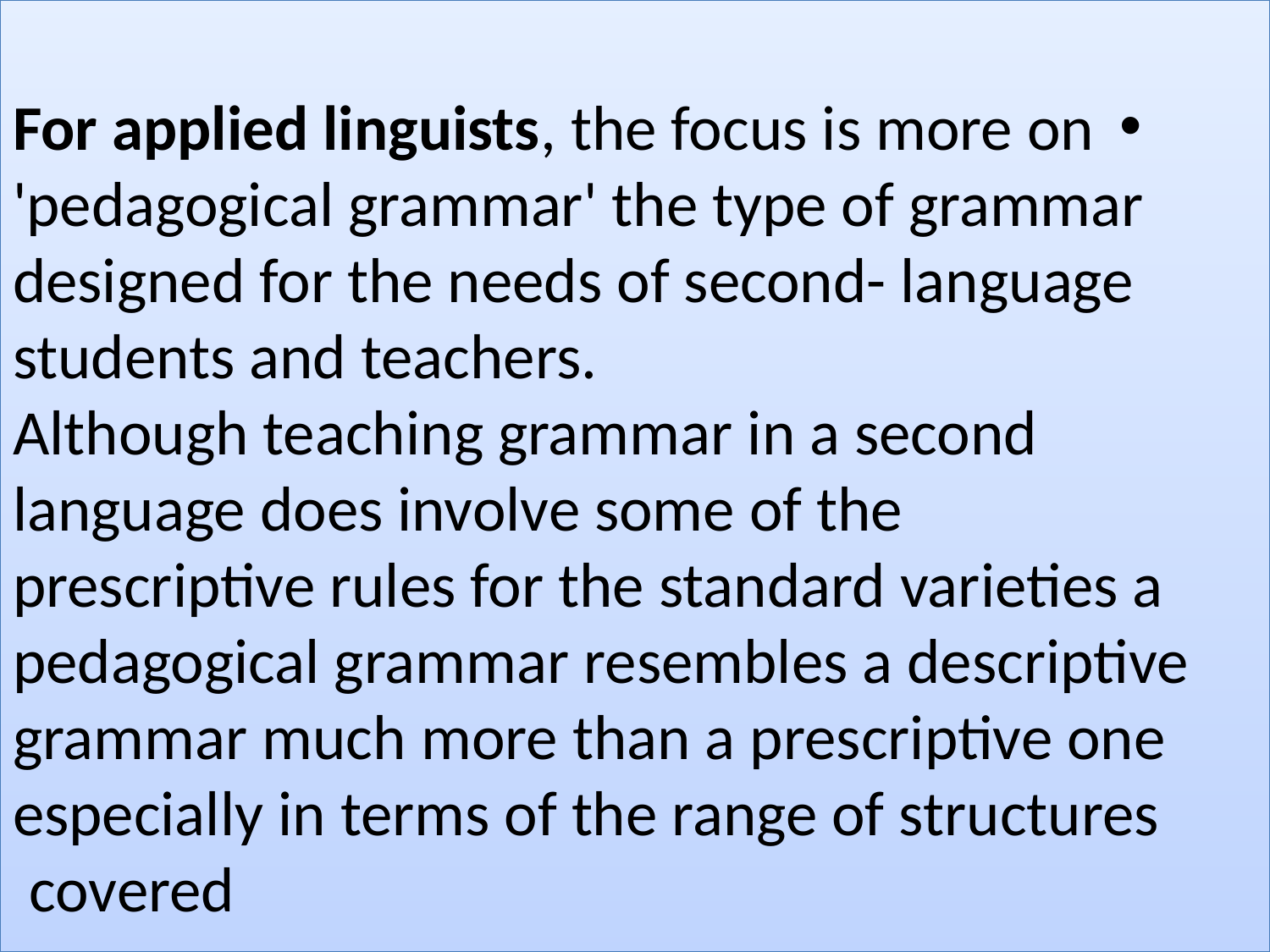

For applied linguists, the focus is more on 'pedagogical grammar' the type of grammar designed for the needs of second- language students and teachers.
Although teaching grammar in a second language does involve some of the prescriptive rules for the standard varieties a pedagogical grammar resembles a descriptive grammar much more than a prescriptive one especially in terms of the range of structures covered